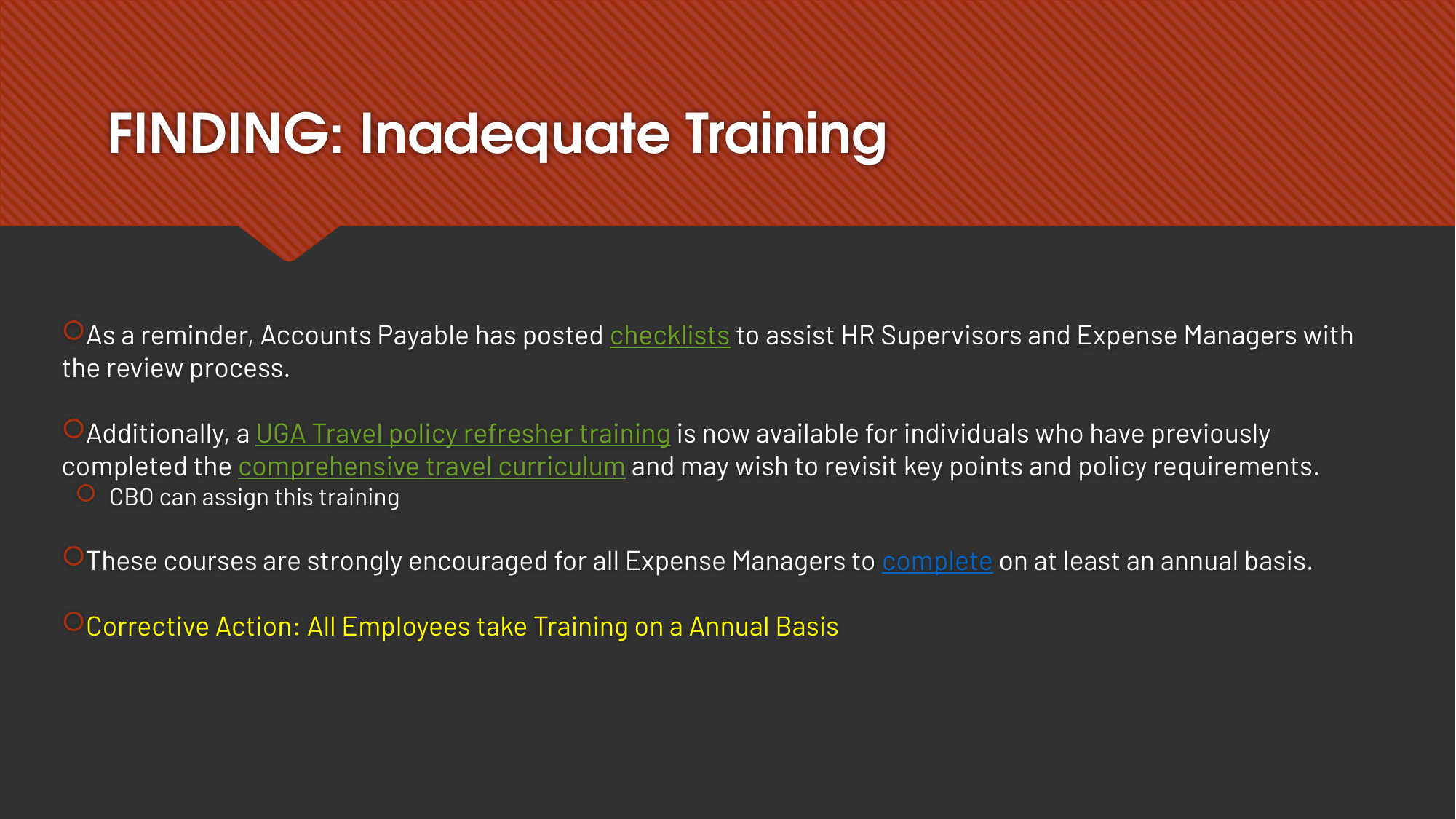

# FINDING: Inadequate Training
As a reminder, Accounts Payable has posted checklists to assist HR Supervisors and Expense Managers with the review process.

Additionally, a UGA Travel policy refresher training is now available for individuals who have previously completed the comprehensive travel curriculum and may wish to revisit key points and policy requirements.
CBO can assign this training

These courses are strongly encouraged for all Expense Managers to complete on at least an annual basis.

Corrective Action: All Employees take Training on a Annual Basis